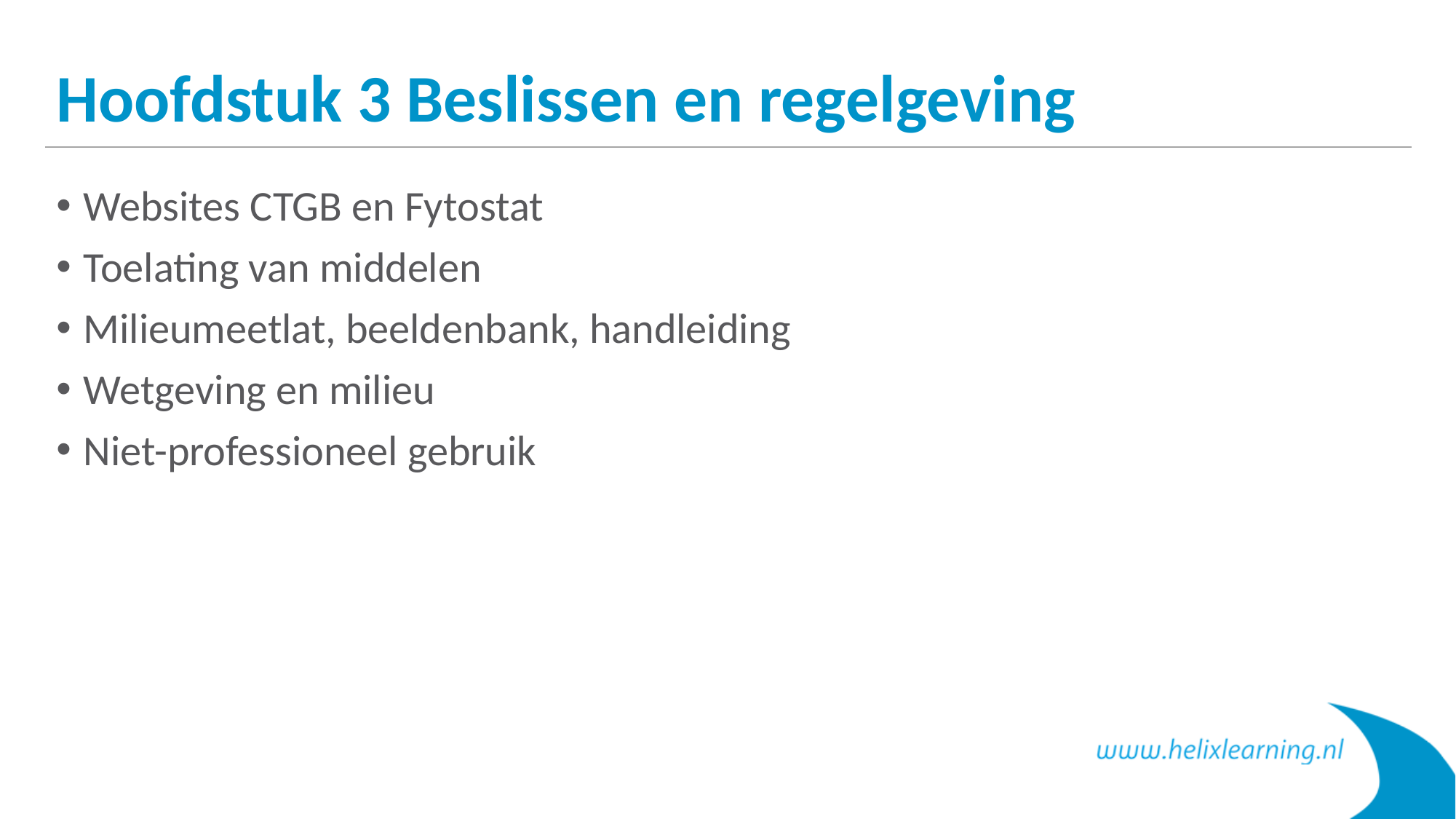

# Hoofdstuk 3 Beslissen en regelgeving
Websites CTGB en Fytostat
Toelating van middelen
Milieumeetlat, beeldenbank, handleiding
Wetgeving en milieu
Niet-professioneel gebruik